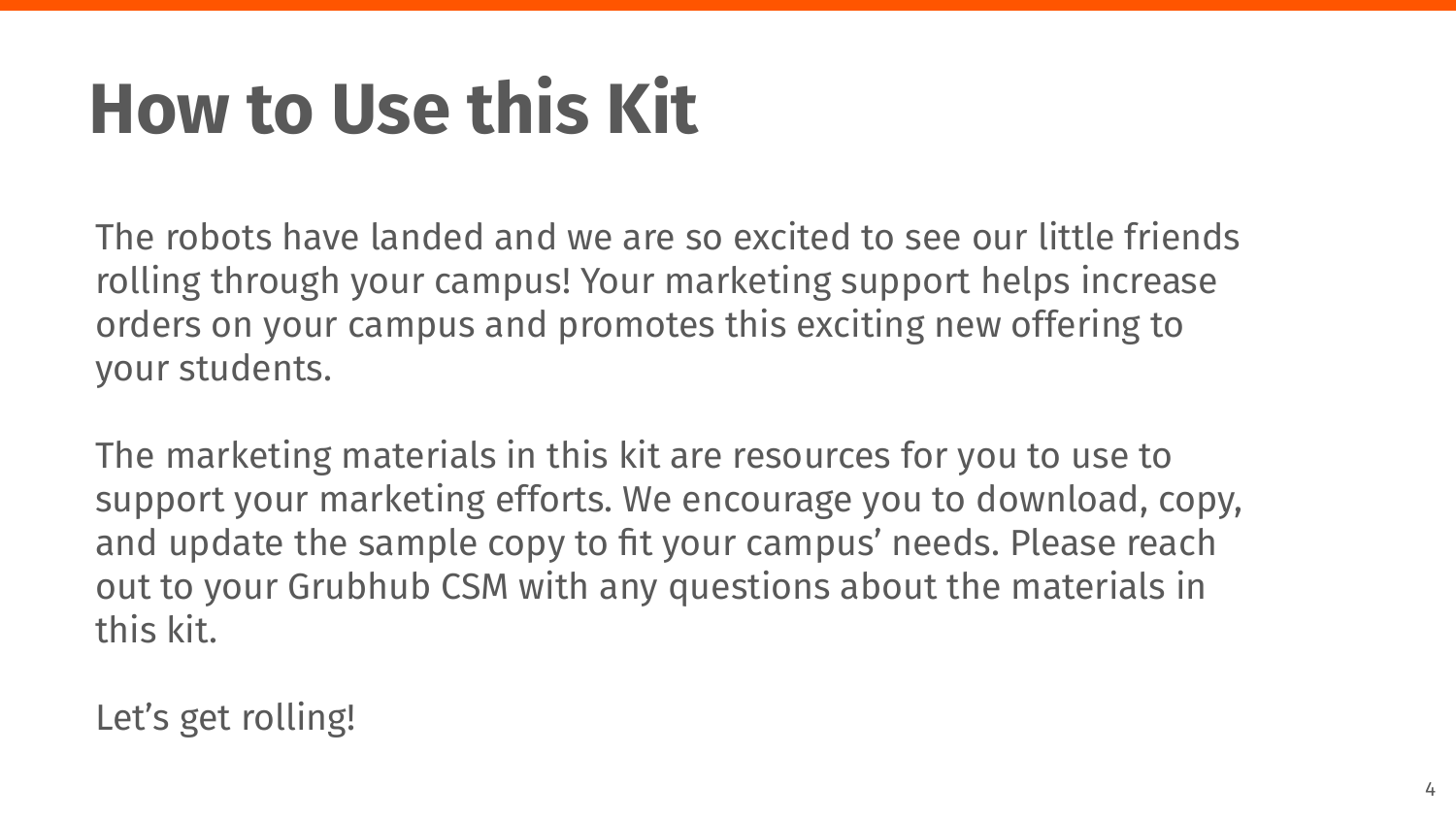

How to Use this Kit

The robots have landed and we are so excited to see our little friends rolling through your campus! Your marketing support helps increase orders on your campus and promotes this exciting new offering to your students.

The marketing materials in this kit are resources for you to use to support your marketing efforts. We encourage you to download, copy, and update the sample copy to fit your campus’ needs. Please reach out to your Grubhub CSM with any questions about the materials in this kit.

Let’s get rolling!
4